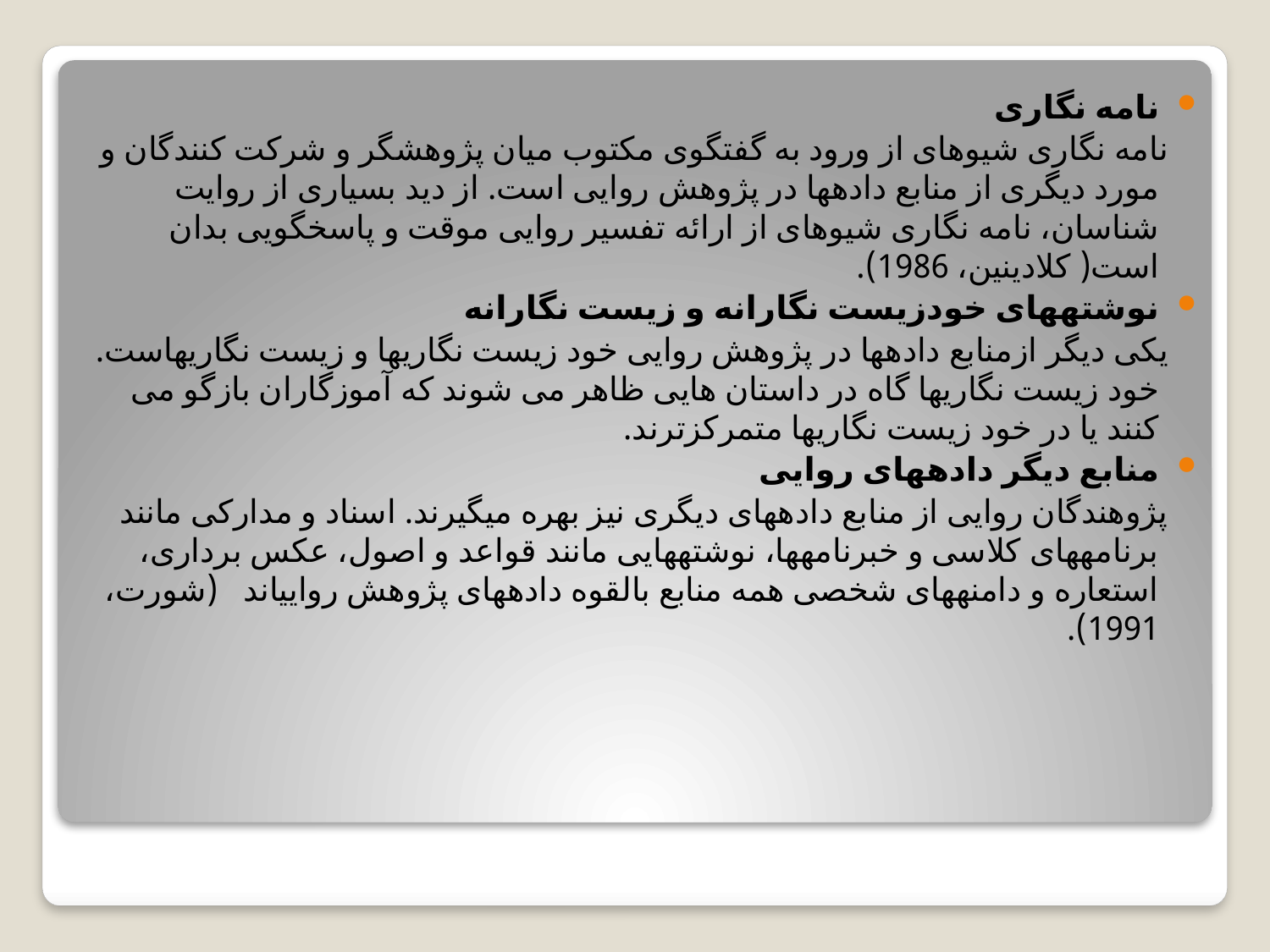

نامه نگاری
   نامه نگاری شیوه­ای از ورود به گفتگوی مکتوب میان پژوهشگر و شرکت کنندگان و مورد دیگری از منابع داده­ها در پژوهش روایی است. از دید بسیاری از روایت شناسان، نامه نگاری شیوه­ای از ارائه تفسیر روایی موقت و پاسخگویی بدان است( کلادینین، 1986).
نوشته­های خودزیست نگارانه و زیست نگارانه
   یکی دیگر ازمنابع داده­ها در پژوهش روایی خود زیست نگاریها و زیست نگاریهاست. خود زیست نگاریها گاه در داستان هایی ظاهر می شوند که آموزگاران بازگو می کنند یا در خود زیست نگاریها متمرکزترند.
منابع دیگر داده­های روایی
   پژوهندگان روایی از منابع داده­های دیگری نیز بهره می­گیرند. اسناد و مدارکی مانند برنامه­های کلاسی و خبرنامه­ها، نوشته­هایی مانند قواعد و اصول، عکس برداری، استعاره و دامنه­های شخصی همه منابع بالقوه داده­های پژوهش روایی­اند   (شورت، 1991).

#